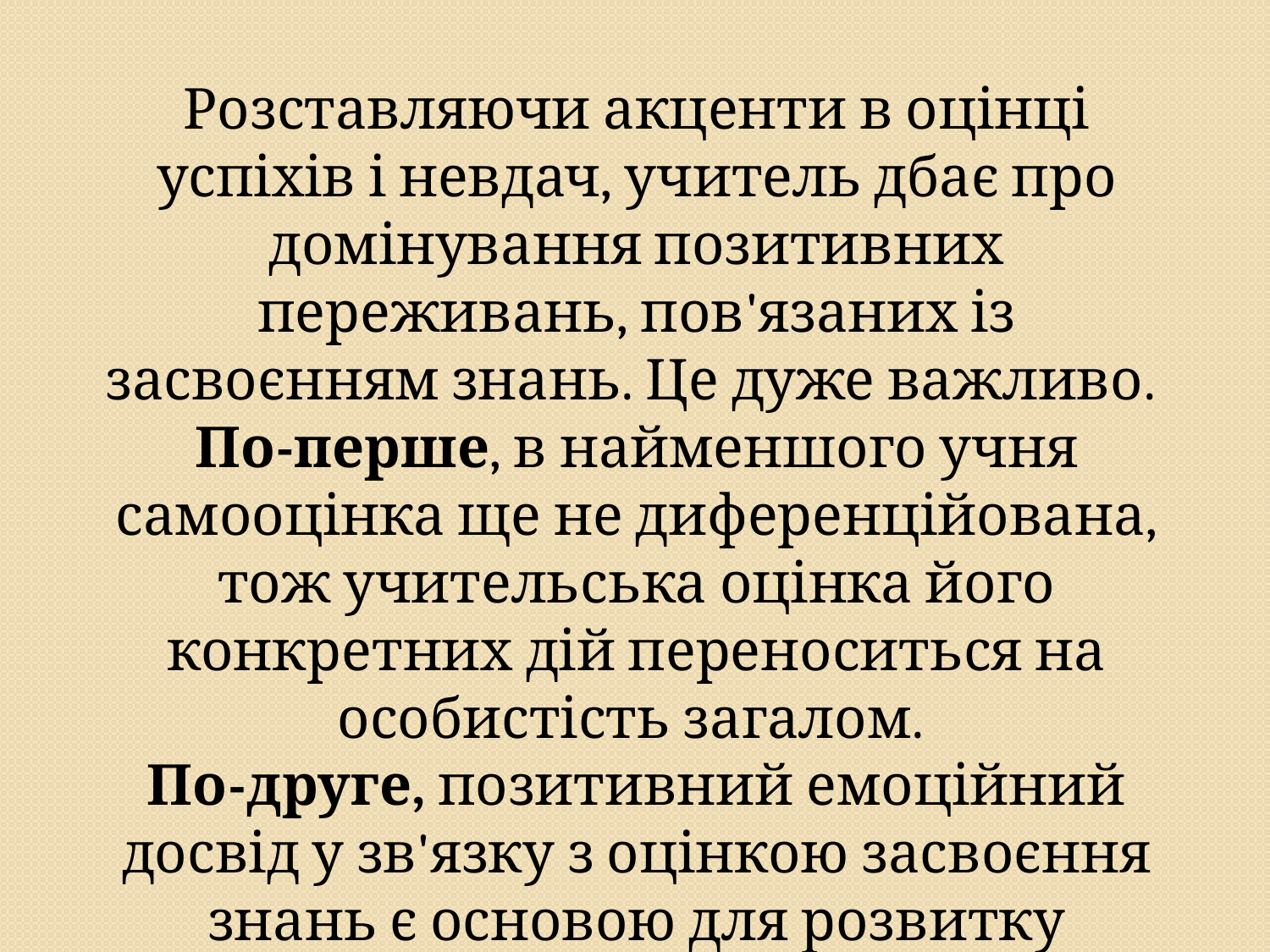

Розставляючи акценти в оцінці успіхів і невдач, учитель дбає про домінування позитивних переживань, пов'язаних із засвоєнням знань. Це дуже важливо.
По-перше, в найменшого учня самооцінка ще не диференційована, тож учительська оцінка його конкретних дій переноситься на особистість загалом.
По-друге, позитивний емоційний досвід у зв'язку з оцінкою засвоєння знань є основою для розвитку навчально-пізнавальних мотивів.